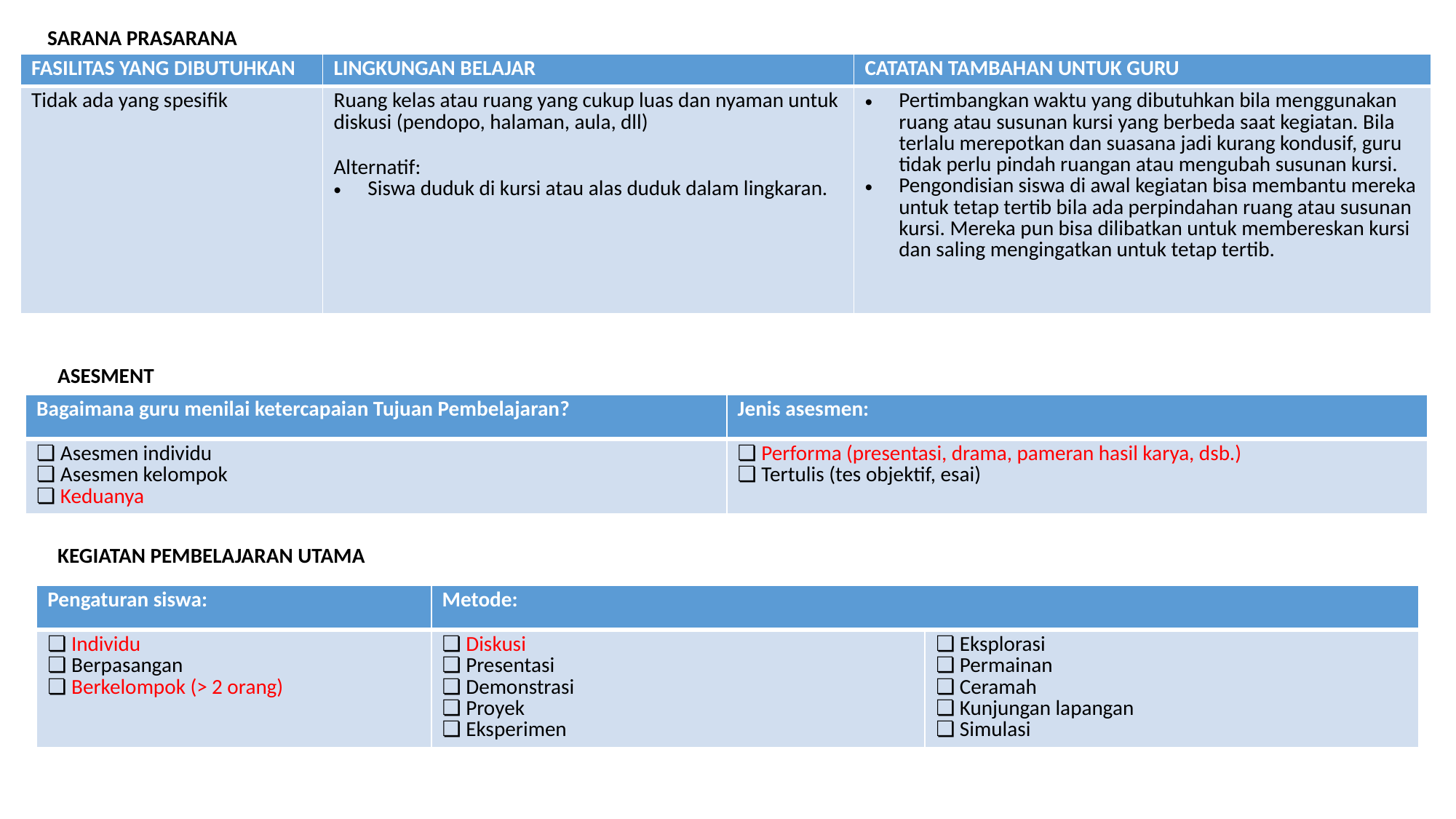

SARANA PRASARANA
| FASILITAS YANG DIBUTUHKAN | LINGKUNGAN BELAJAR | CATATAN TAMBAHAN UNTUK GURU |
| --- | --- | --- |
| Tidak ada yang spesifik | Ruang kelas atau ruang yang cukup luas dan nyaman untuk diskusi (pendopo, halaman, aula, dll) Alternatif: Siswa duduk di kursi atau alas duduk dalam lingkaran. | Pertimbangkan waktu yang dibutuhkan bila menggunakan ruang atau susunan kursi yang berbeda saat kegiatan. Bila terlalu merepotkan dan suasana jadi kurang kondusif, guru tidak perlu pindah ruangan atau mengubah susunan kursi. Pengondisian siswa di awal kegiatan bisa membantu mereka untuk tetap tertib bila ada perpindahan ruang atau susunan kursi. Mereka pun bisa dilibatkan untuk membereskan kursi dan saling mengingatkan untuk tetap tertib. |
ASESMENT
| Bagaimana guru menilai ketercapaian Tujuan Pembelajaran? | Jenis asesmen: |
| --- | --- |
| ❏ Asesmen individu ❏ Asesmen kelompok ❏ Keduanya | ❏ Performa (presentasi, drama, pameran hasil karya, dsb.) ❏ Tertulis (tes objektif, esai) |
KEGIATAN PEMBELAJARAN UTAMA
| Pengaturan siswa: | Metode: |  |
| --- | --- | --- |
| ❏ Individu ❏ Berpasangan ❏ Berkelompok (> 2 orang) | ❏ Diskusi ❏ Presentasi ❏ Demonstrasi ❏ Proyek ❏ Eksperimen | ❏ Eksplorasi ❏ Permainan ❏ Ceramah ❏ Kunjungan lapangan ❏ Simulasi |